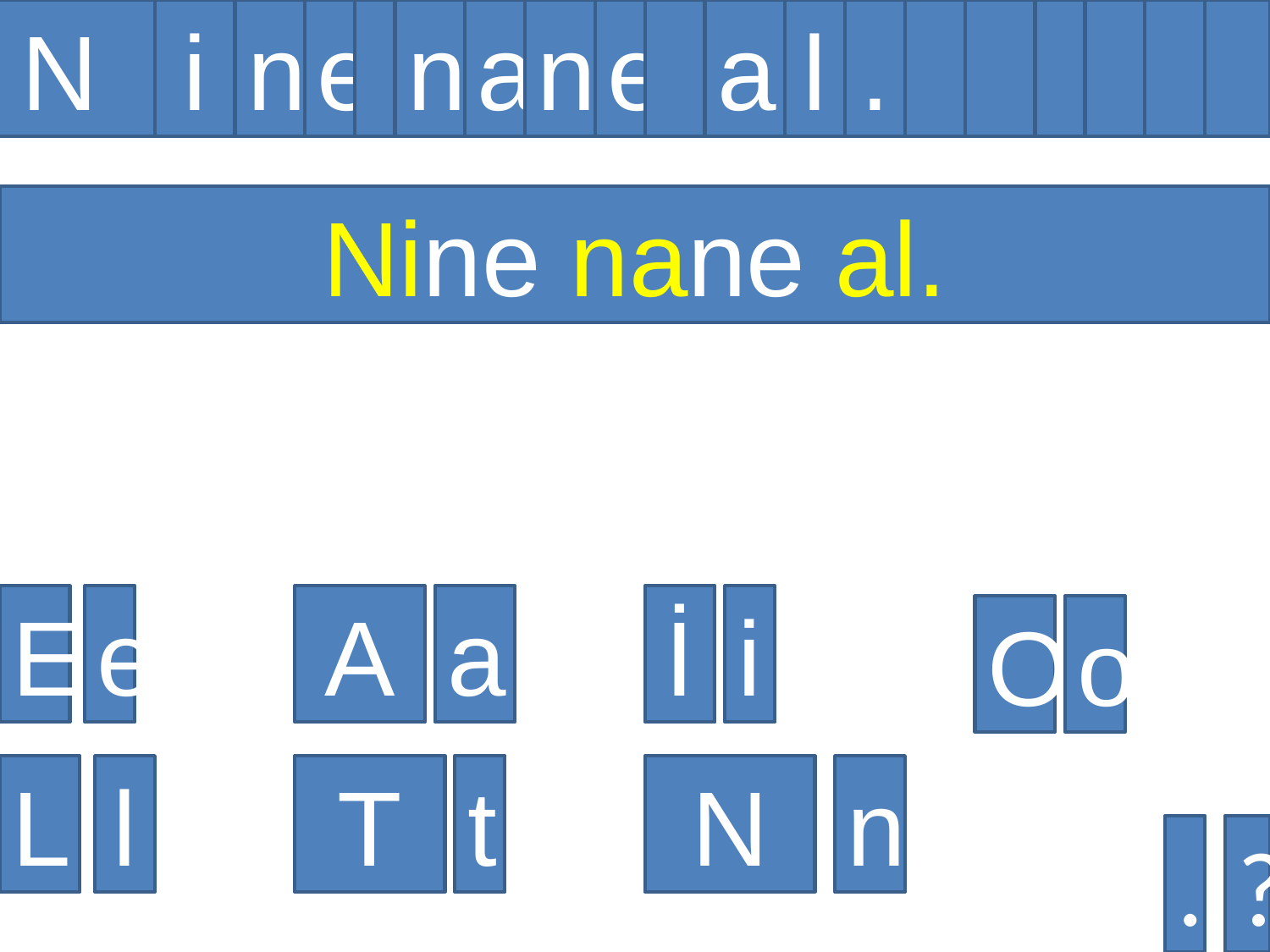

N
i
n
e

n
a
n
e

a
l
.

Nine nane al.
E
e
A
a
İ
i
O
o
L
l
T
t
N
n
.
?